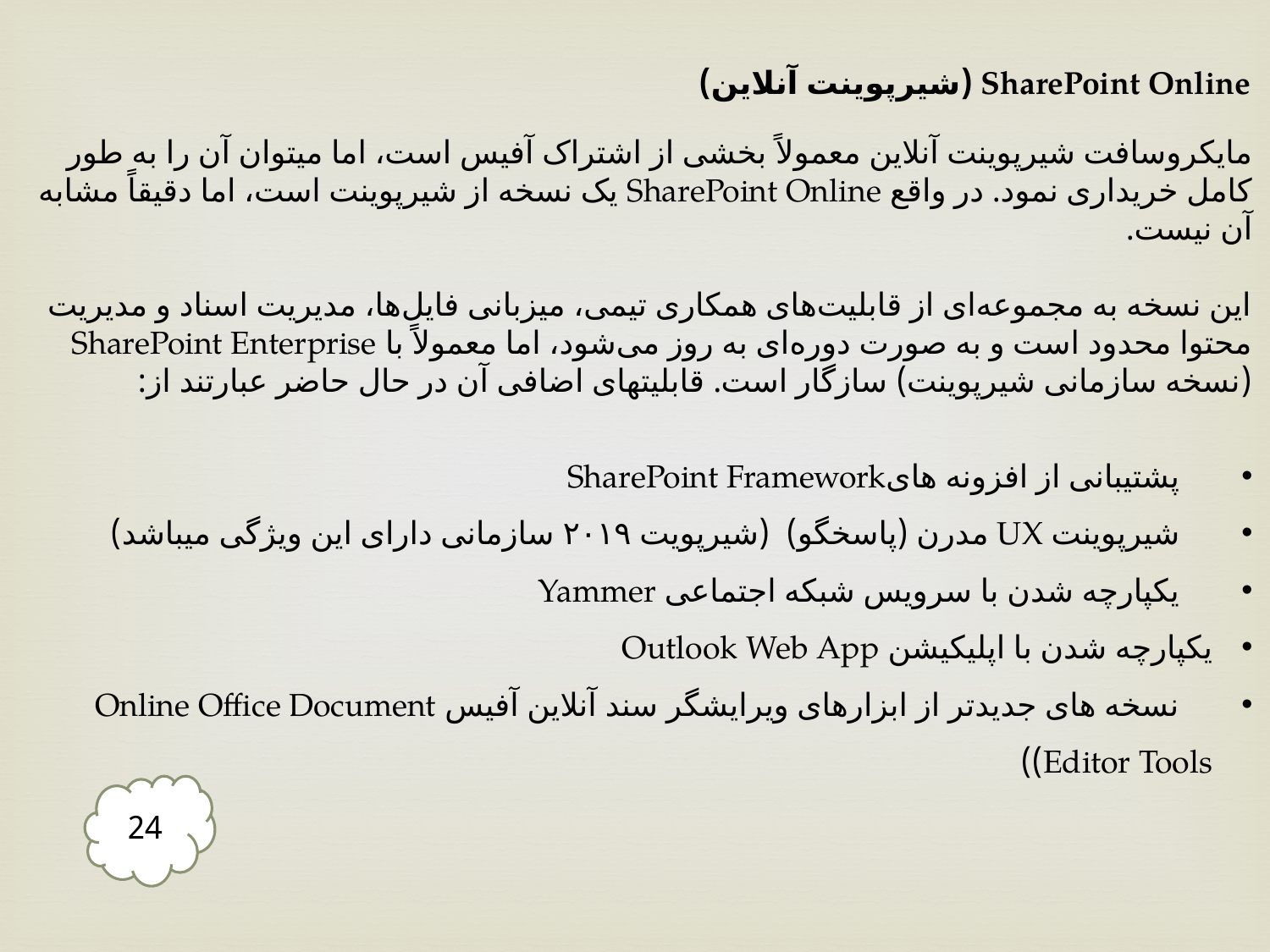

SharePoint Online (شیرپوینت آنلاین)
مایکروسافت شیرپوینت آنلاین معمولاً بخشی از اشتراک آفیس است، اما می­توان آن را به طور کامل خریداری نمود. در واقع SharePoint Online یک نسخه از شیرپوینت است، اما دقیقاً مشابه آن نیست.

این نسخه به مجموعه‌ای از قابلیت‌های همکاری تیمی، میزبانی فایل‌ها، مدیریت اسناد و مدیریت محتوا محدود است و به صورت دوره‌ای به روز می‌شود، اما معمولاً با SharePoint Enterprise  (نسخه سازمانی شیرپوینت) سازگار است. قابلیتهای اضافی آن در حال حاضر عبارتند از:

    پشتیبانی از افزونه­ هایSharePoint Framework
    شیرپوینت UX مدرن (پاسخگو)  (شیرپویت ۲۰۱۹ سازمانی دارای این ویژگی میباشد)
    یکپارچه شدن با سرویس شبکه اجتماعی Yammer
یکپارچه شدن با اپلیکیشن Outlook Web App
    نسخه های جدیدتر از ابزارهای ویرایشگر سند آنلاین آفیس Online Office Document Editor Tools))